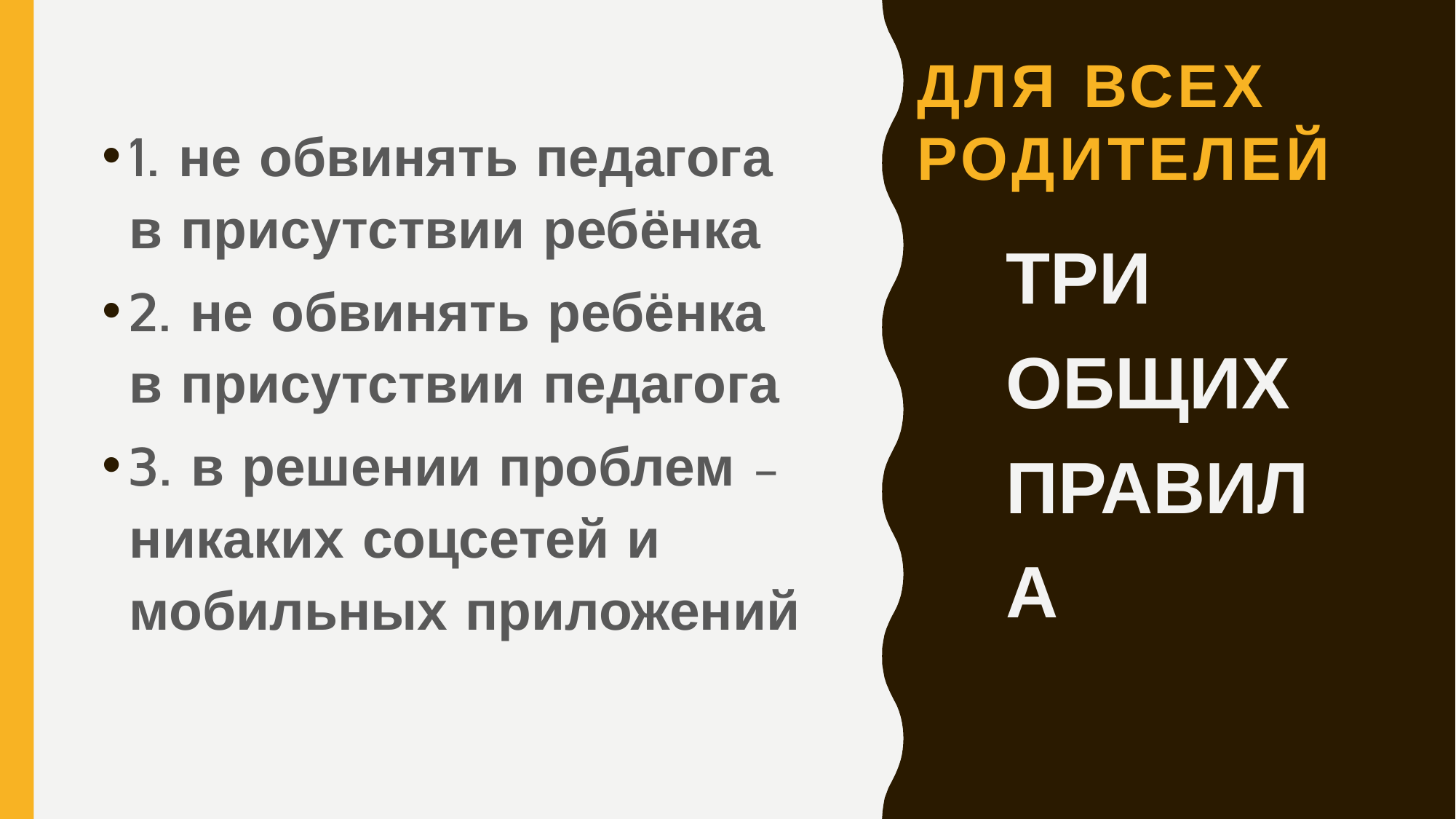

# Для всех родителей
1. не обвинять педагога в присутствии ребёнка
2. не обвинять ребёнка в присутствии педагога
3. в решении проблем – никаких соцсетей и мобильных приложений
ТРИ ОБЩИХ ПРАВИЛА